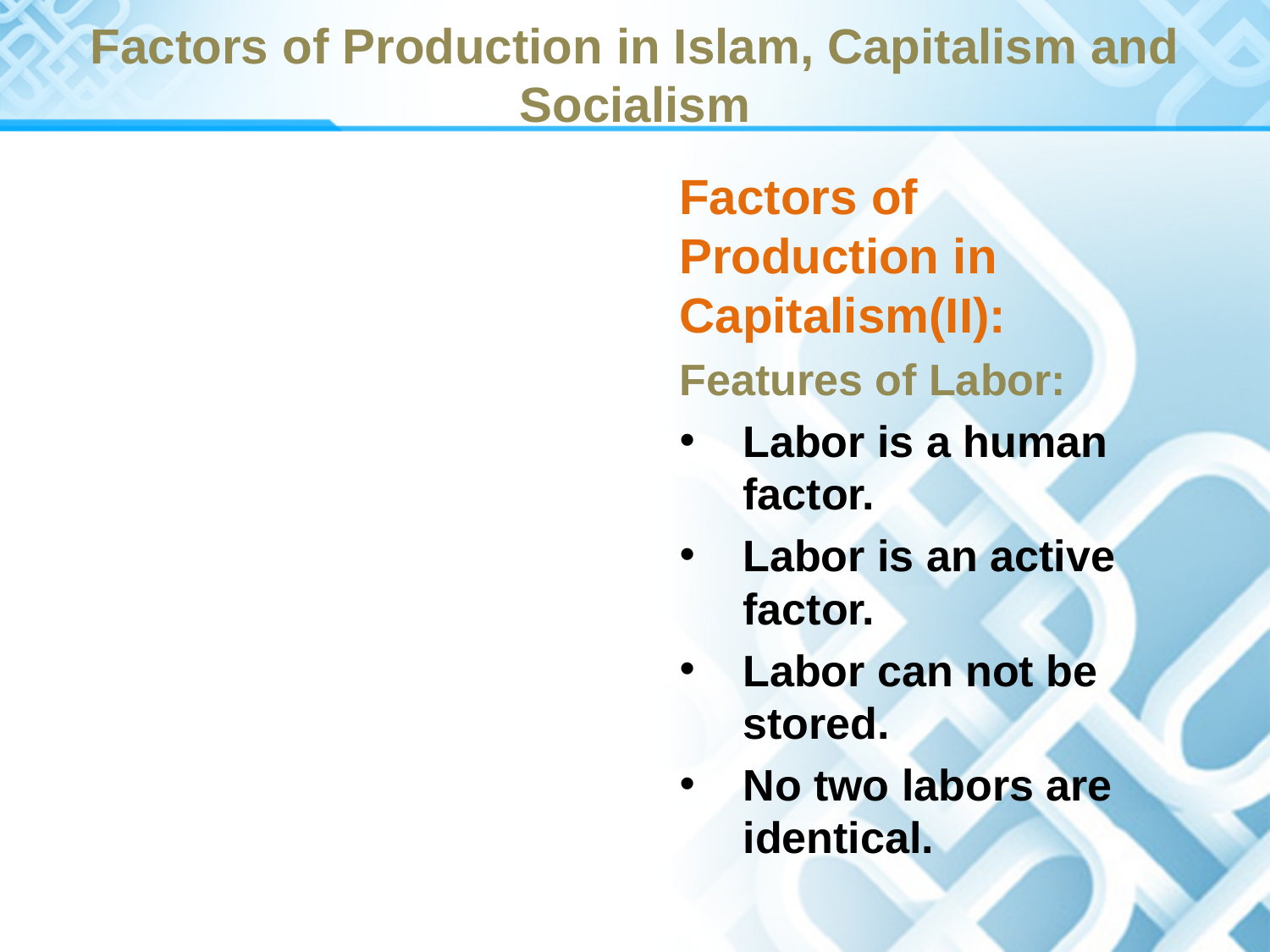

Factors of Production in Islam, Capitalism and Socialism
Factors of Production in Capitalism(II):
Features of Labor:
Labor is a human factor.
Labor is an active factor.
Labor can not be stored.
No two labors are identical.